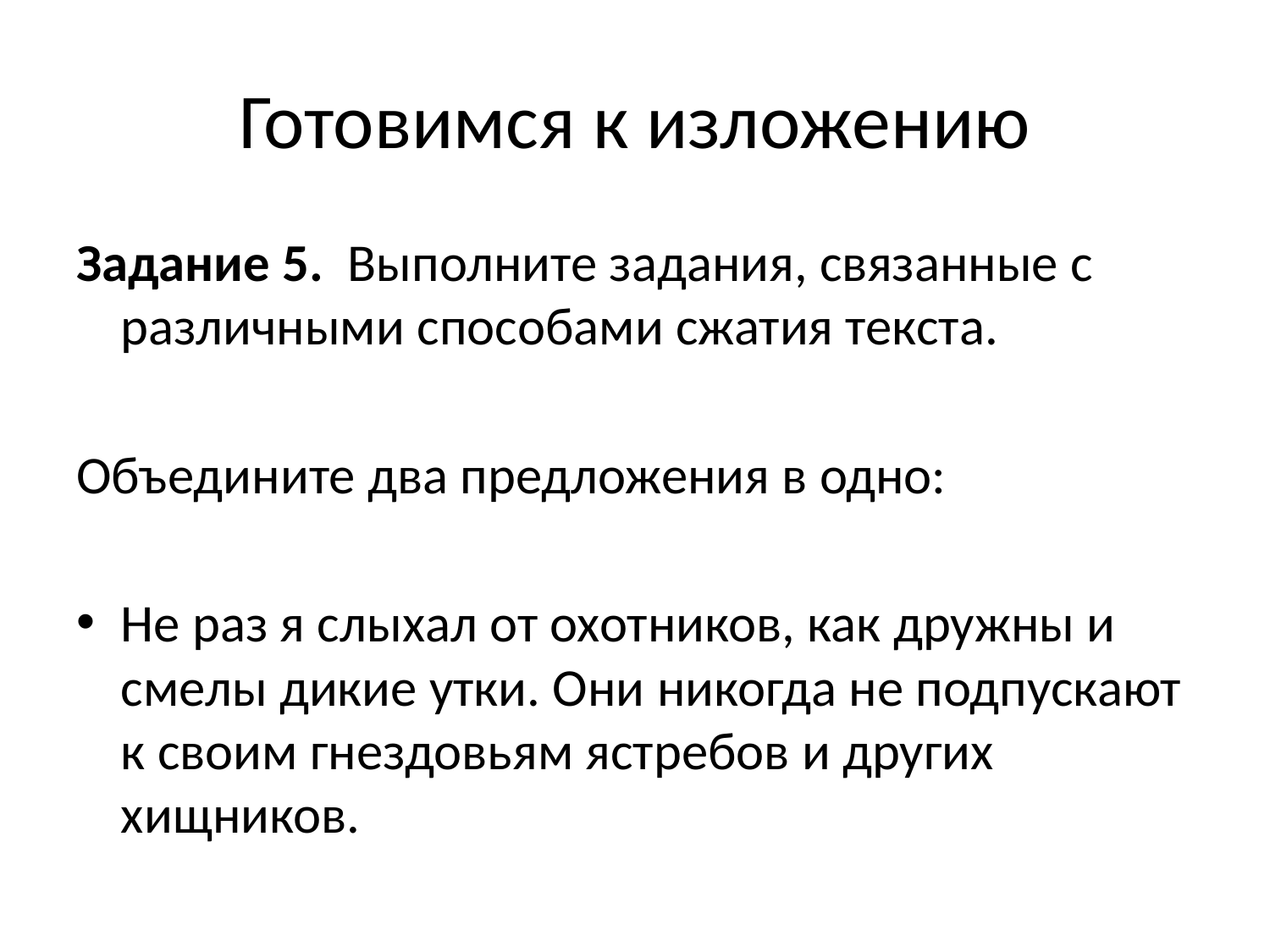

# Готовимся к изложению
Задание 5.  Выполните задания, связанные с различными способами сжатия текста.

Объедините два предложения в одно:

Не раз я слыхал от охотников, как дружны и смелы дикие утки. Они никогда не подпускают к своим гнездовьям ястребов и других хищников.